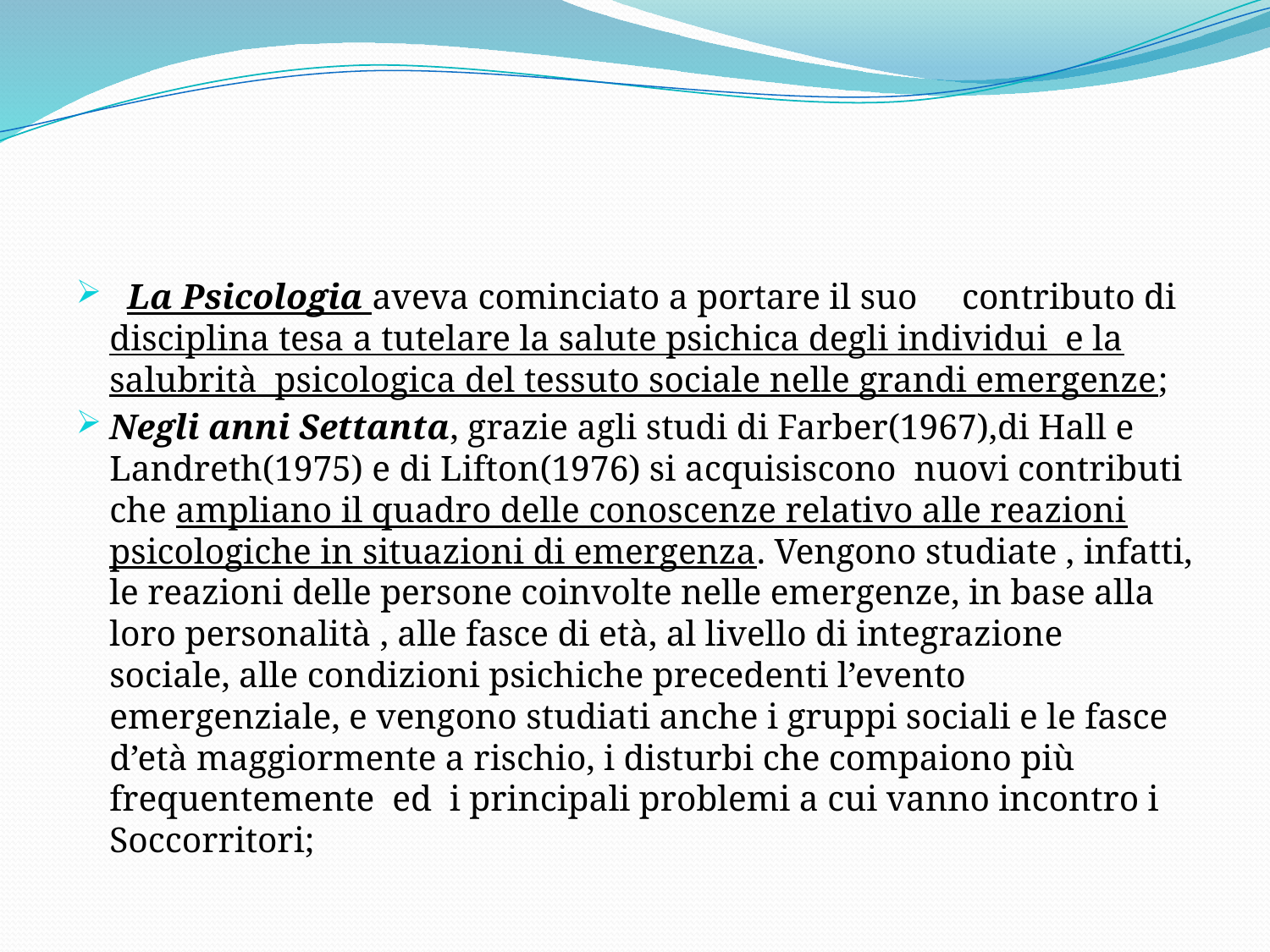

#
  La Psicologia aveva cominciato a portare il suo     contributo di disciplina tesa a tutelare la salute psichica degli individui  e la salubrità  psicologica del tessuto sociale nelle grandi emergenze;
Negli anni Settanta, grazie agli studi di Farber(1967),di Hall e Landreth(1975) e di Lifton(1976) si acquisiscono  nuovi contributi che ampliano il quadro delle conoscenze relativo alle reazioni psicologiche in situazioni di emergenza. Vengono studiate , infatti, le reazioni delle persone coinvolte nelle emergenze, in base alla loro personalità , alle fasce di età, al livello di integrazione sociale, alle condizioni psichiche precedenti l’evento emergenziale, e vengono studiati anche i gruppi sociali e le fasce d’età maggiormente a rischio, i disturbi che compaiono più frequentemente  ed  i principali problemi a cui vanno incontro i Soccorritori;